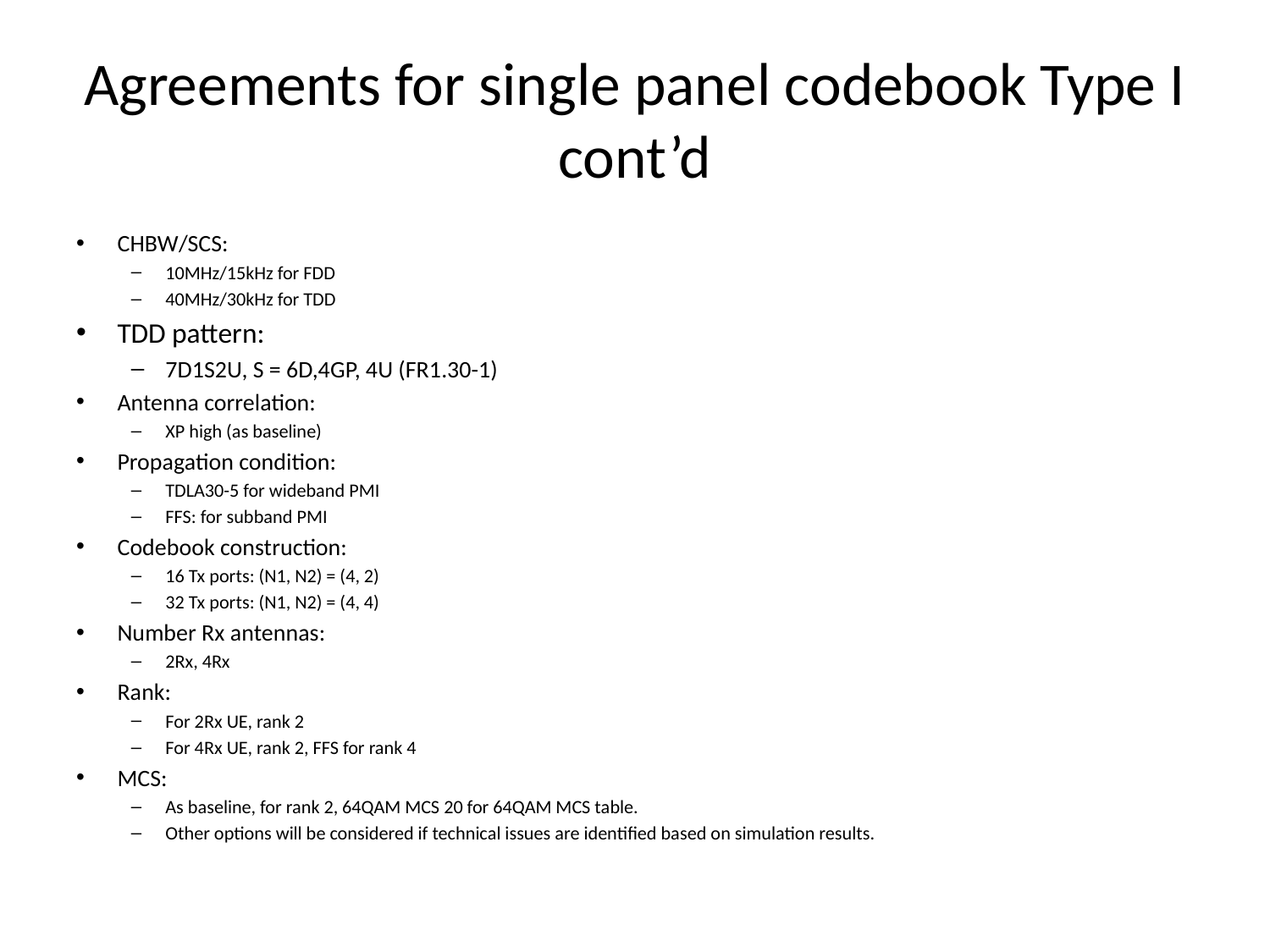

# Agreements for single panel codebook Type I cont’d
CHBW/SCS:
10MHz/15kHz for FDD
40MHz/30kHz for TDD
TDD pattern:
7D1S2U, S = 6D,4GP, 4U (FR1.30-1)
Antenna correlation:
XP high (as baseline)
Propagation condition:
TDLA30-5 for wideband PMI
FFS: for subband PMI
Codebook construction:
16 Tx ports: (N1, N2) = (4, 2)
32 Tx ports: (N1, N2) = (4, 4)
Number Rx antennas:
2Rx, 4Rx
Rank:
For 2Rx UE, rank 2
For 4Rx UE, rank 2, FFS for rank 4
MCS:
As baseline, for rank 2, 64QAM MCS 20 for 64QAM MCS table.
Other options will be considered if technical issues are identified based on simulation results.